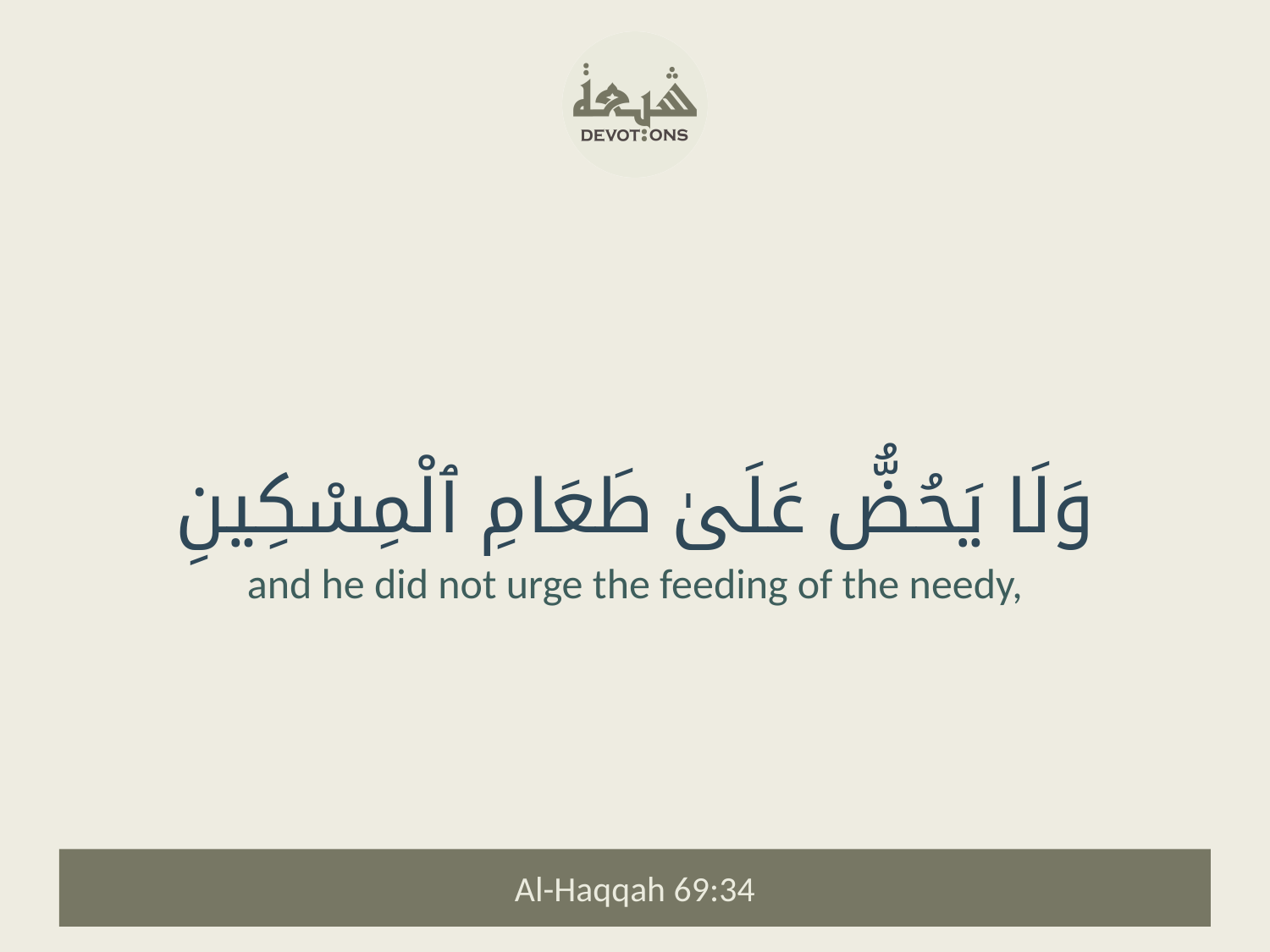

وَلَا يَحُضُّ عَلَىٰ طَعَامِ ٱلْمِسْكِينِ
and he did not urge the feeding of the needy,
Al-Haqqah 69:34